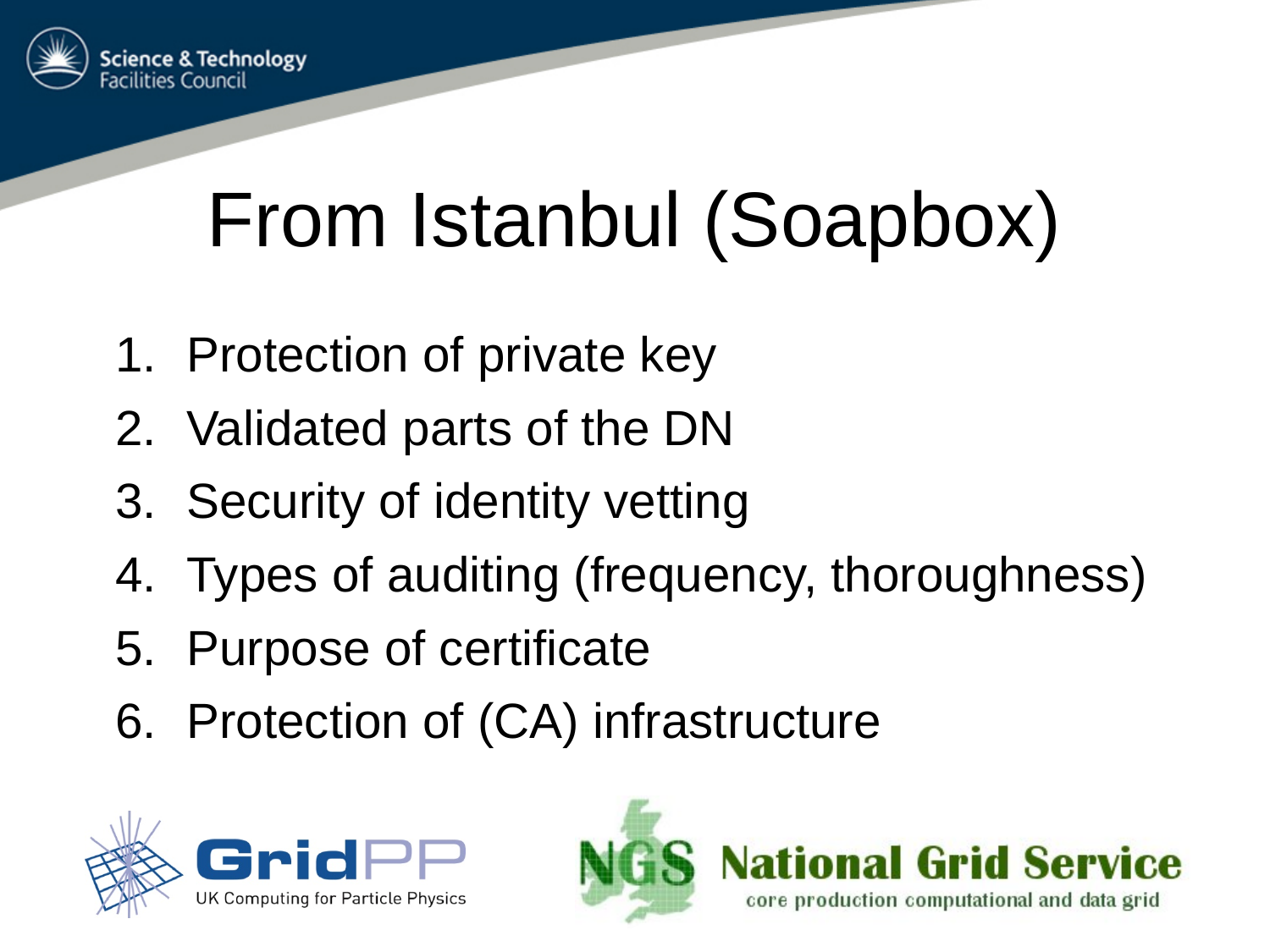

# From Istanbul (Soapbox)
Protection of private key
Validated parts of the DN
Security of identity vetting
Types of auditing (frequency, thoroughness)
Purpose of certificate
Protection of (CA) infrastructure